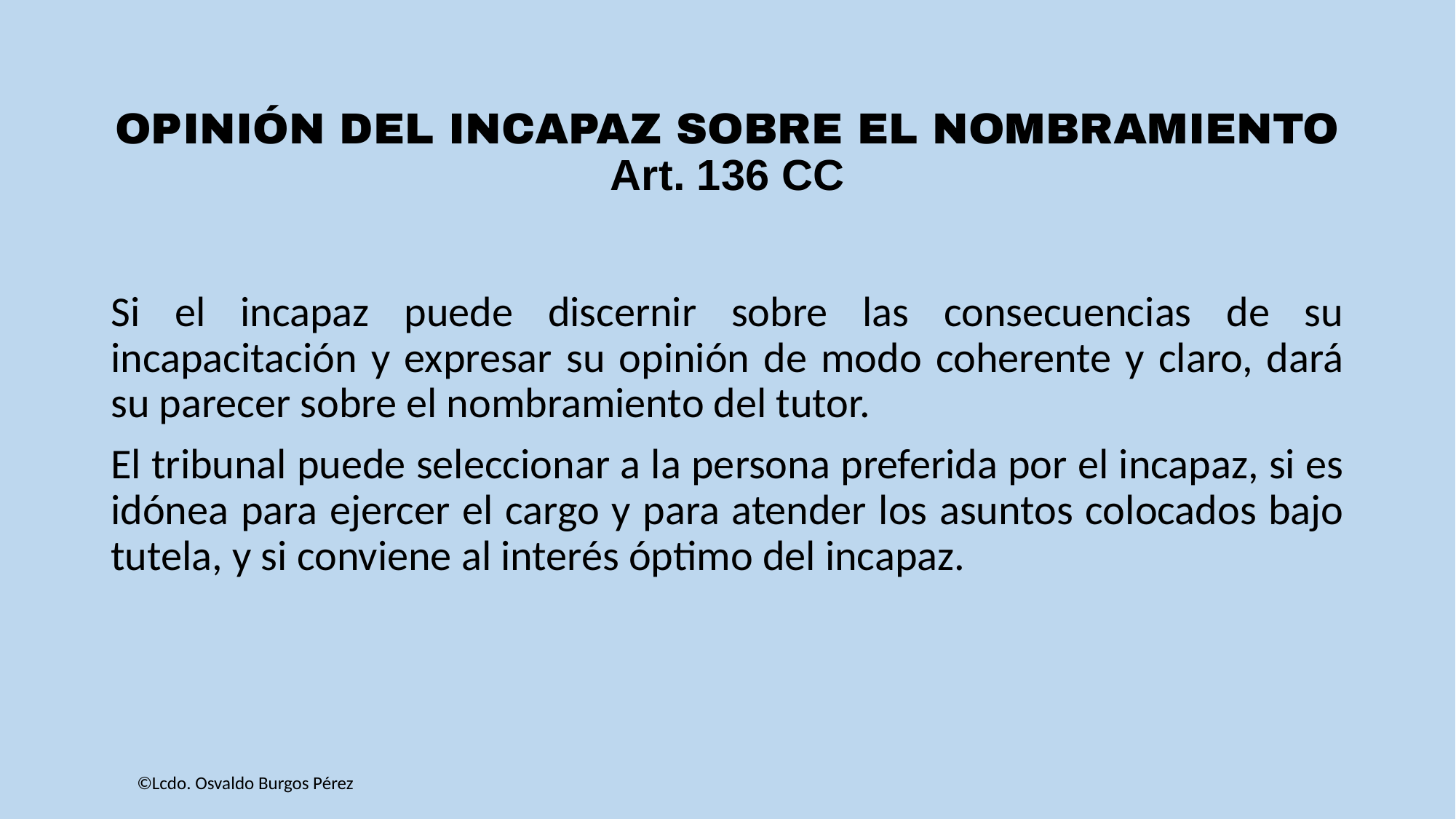

# OPINIÓN DEL INCAPAZ SOBRE EL NOMBRAMIENTO Art. 136 CC

Si el incapaz puede discernir sobre las consecuencias de su incapacitación y expresar su opinión de modo coherente y claro, dará su parecer sobre el nombramiento del tutor.
El tribunal puede seleccionar a la persona preferida por el incapaz, si es idónea para ejercer el cargo y para atender los asuntos colocados bajo tutela, y si conviene al interés óptimo del incapaz.
©Lcdo. Osvaldo Burgos Pérez